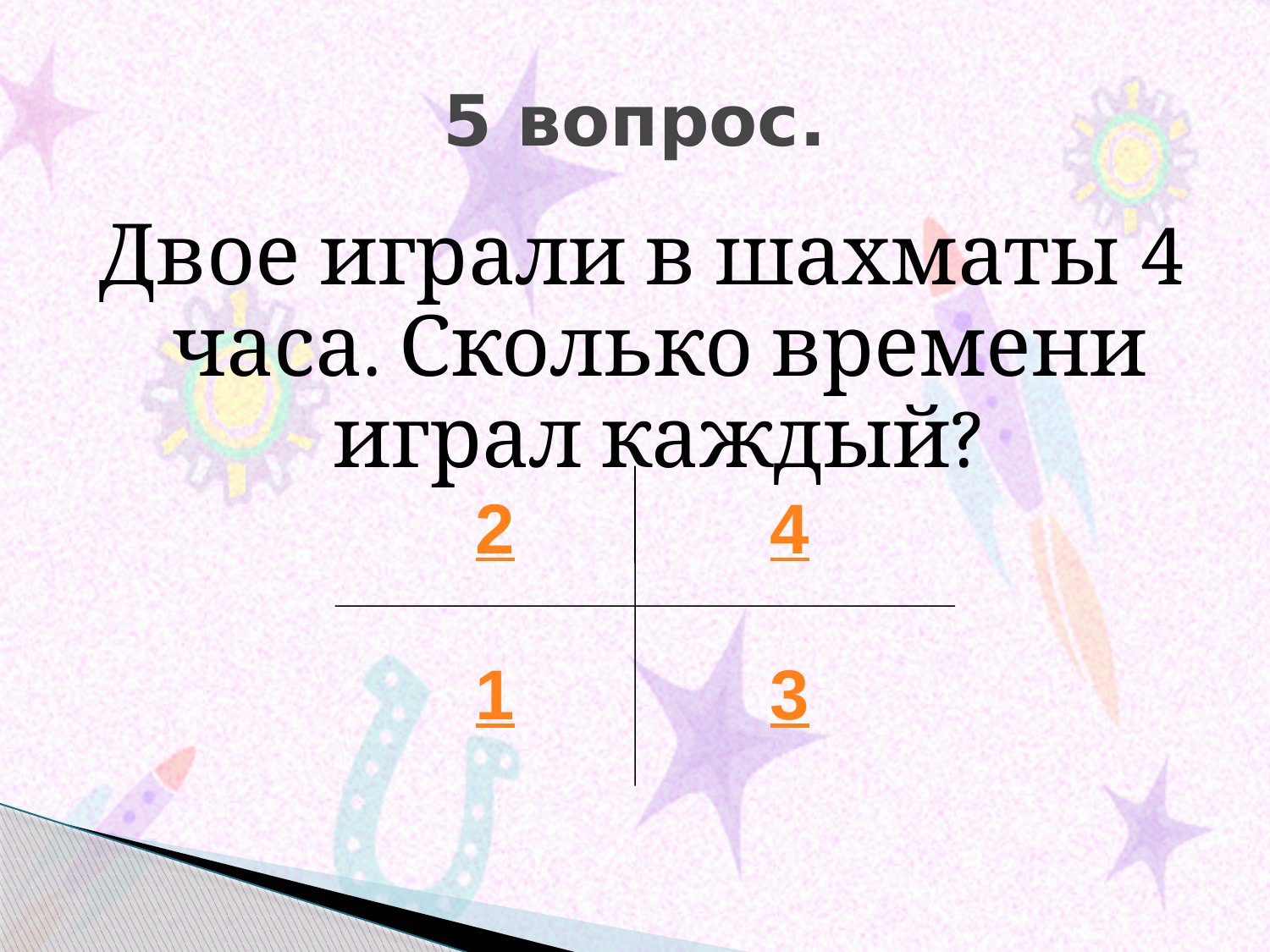

# 5 вопрос.
Двое играли в шахматы 4 часа. Сколько времени играл каждый?
2             4

1             3